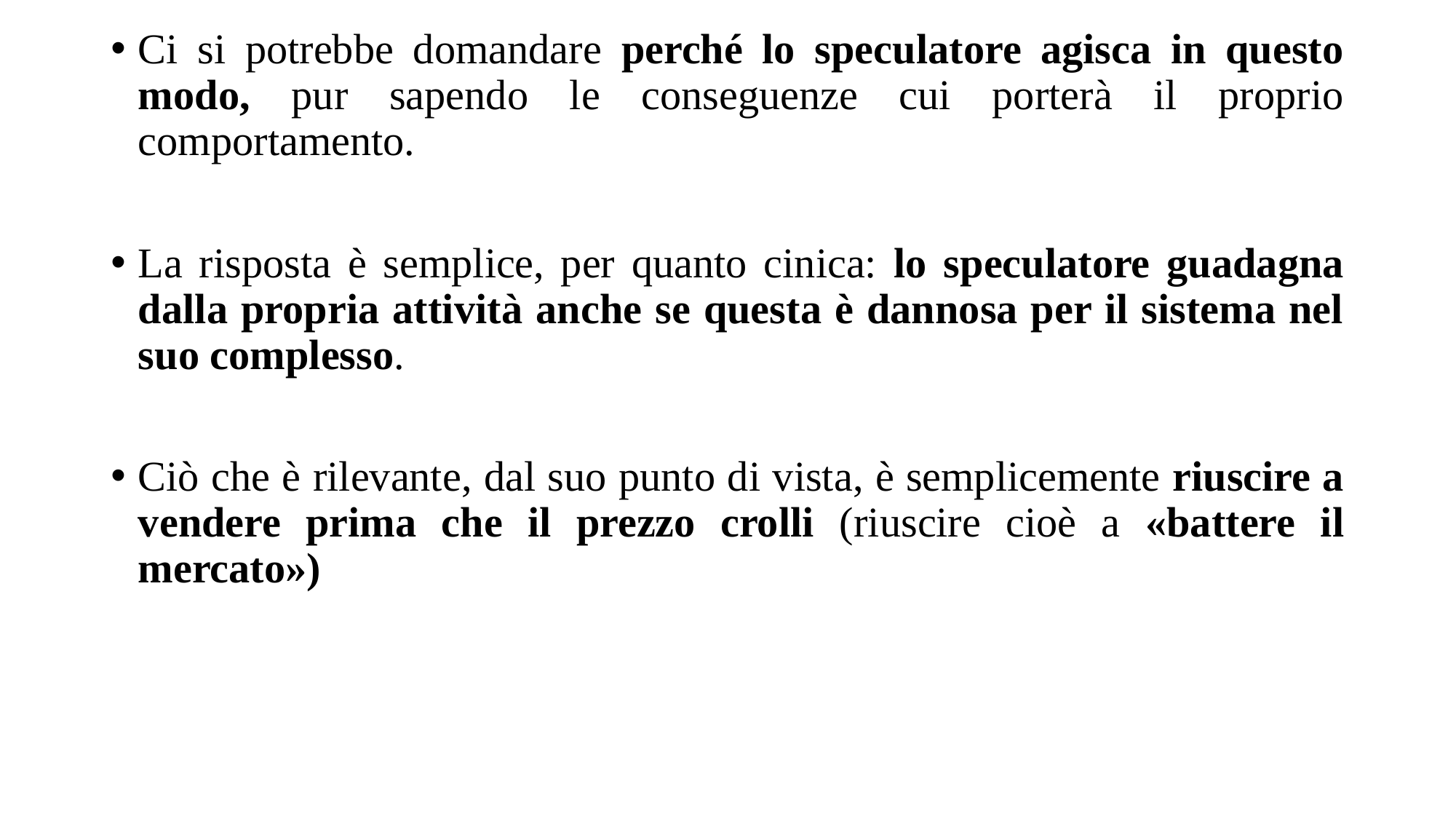

Ci si potrebbe domandare perché lo speculatore agisca in questo modo, pur sapendo le conseguenze cui porterà il proprio comportamento.

La risposta è semplice, per quanto cinica: lo speculatore guadagna dalla propria attività anche se questa è dannosa per il sistema nel suo complesso.

Ciò che è rilevante, dal suo punto di vista, è semplicemente riuscire a vendere prima che il prezzo crolli (riuscire cioè a «battere il mercato»)